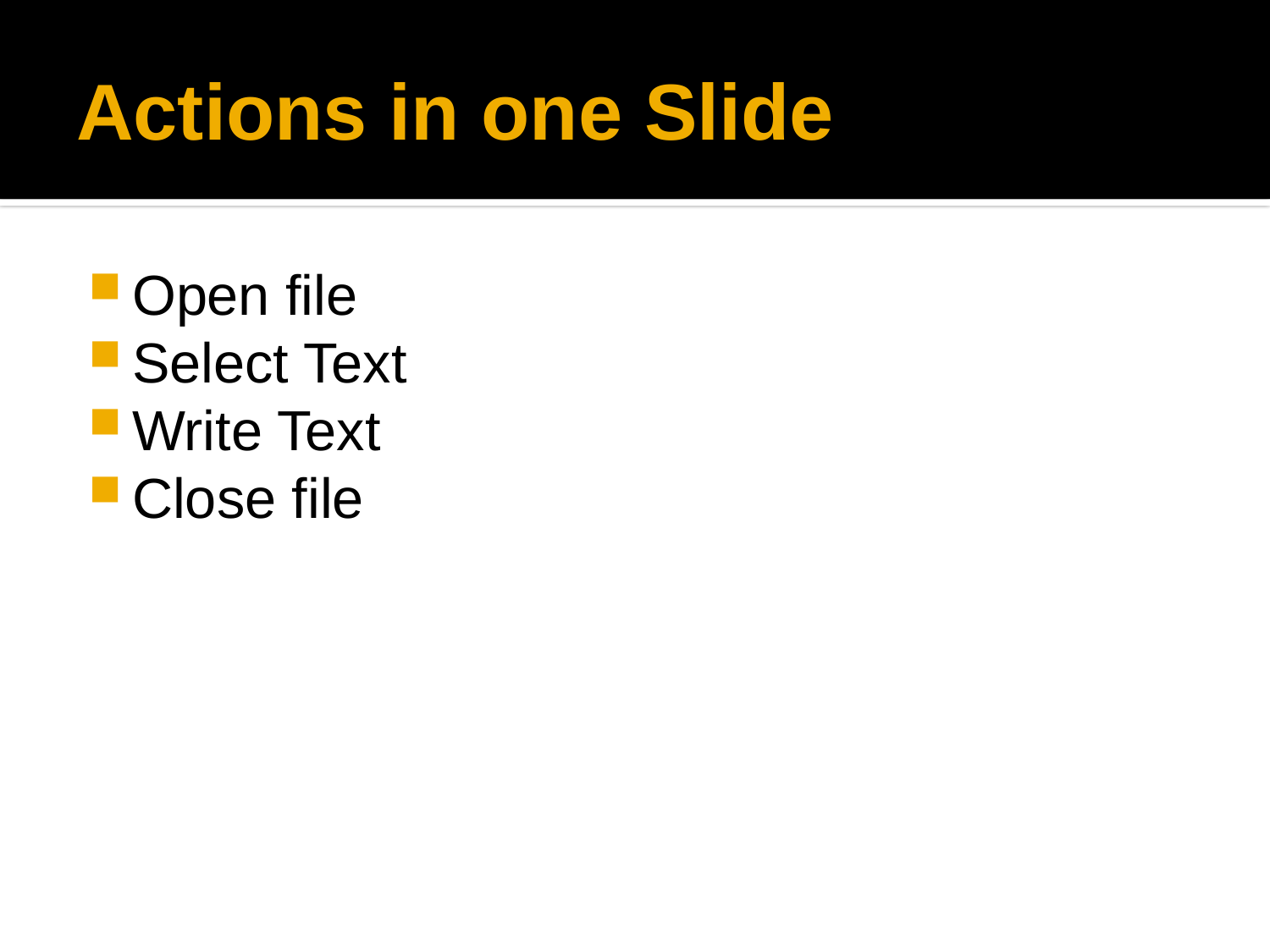

# Actions in one Slide
Open file
Select Text
Write Text
Close file